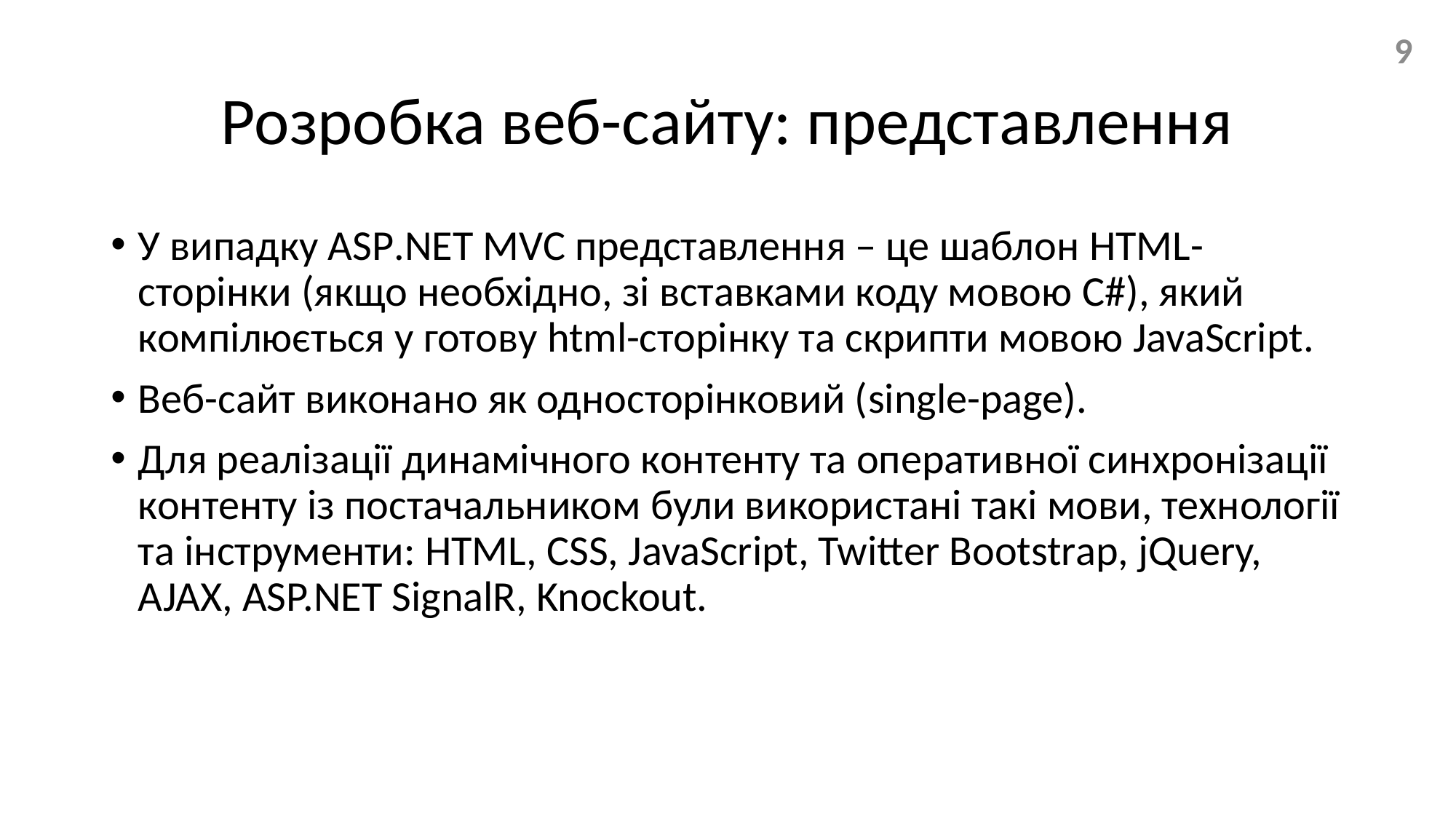

9
# Розробка веб-сайту: представлення
У випадку ASP.NET MVC представлення – це шаблон HTML-сторінки (якщо необхідно, зі вставками коду мовою C#), який компілюється у готову html-сторінку та скрипти мовою JavaScript.
Веб-сайт виконано як односторінковий (single-page).
Для реалізації динамічного контенту та оперативної синхронізації контенту із постачальником були використані такі мови, технології та інструменти: HTML, CSS, JavaScript, Twitter Bootstrap, jQuery, AJAX, ASP.NET SignalR, Knockout.